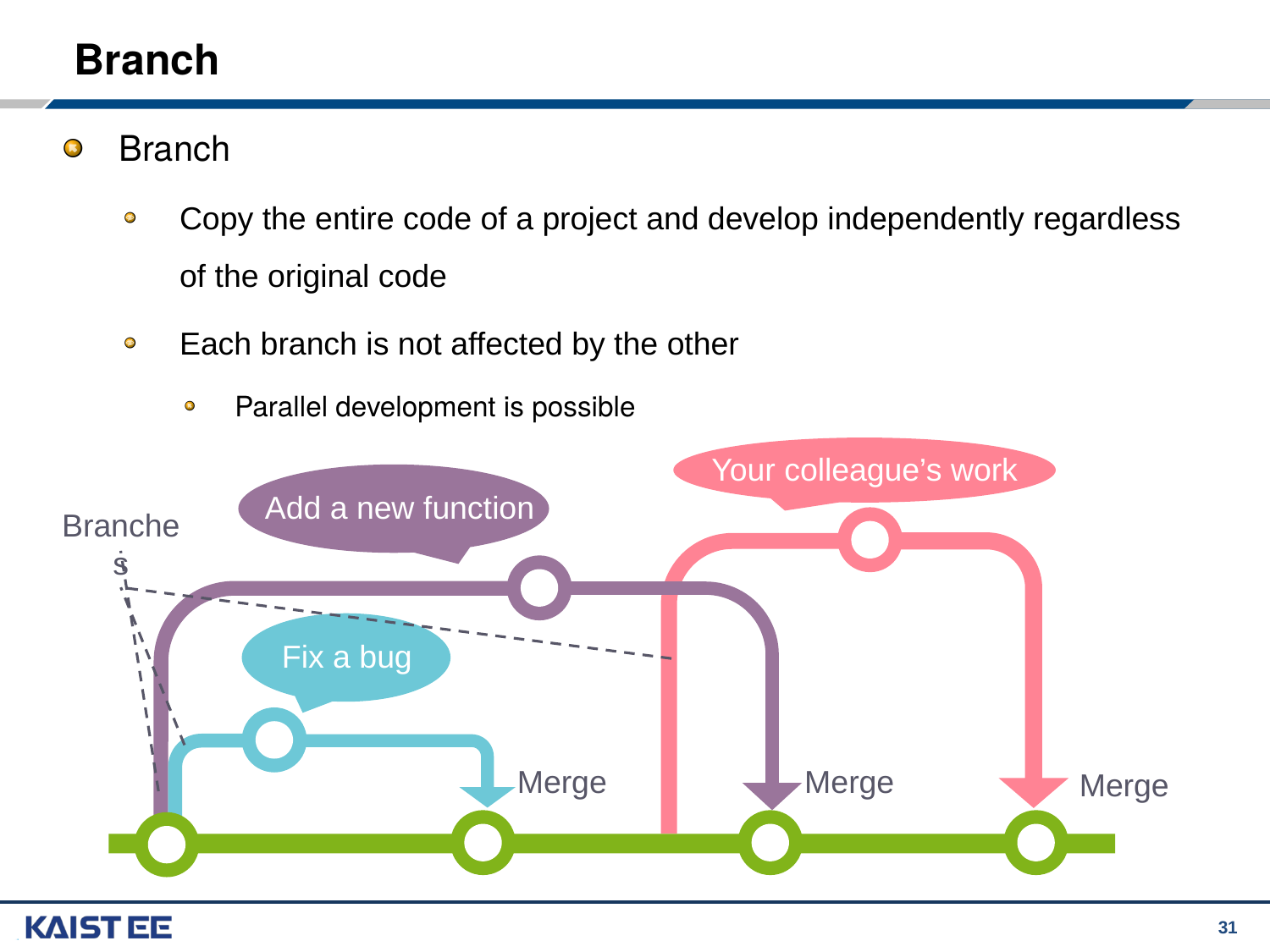

# Branch
Branch
Copy the entire code of a project and develop independently regardless of the original code
Each branch is not affected by the other
Parallel development is possible

Your colleague’s work

Add a new function

Fix a bug

Merge
Merge
Merge

Branches